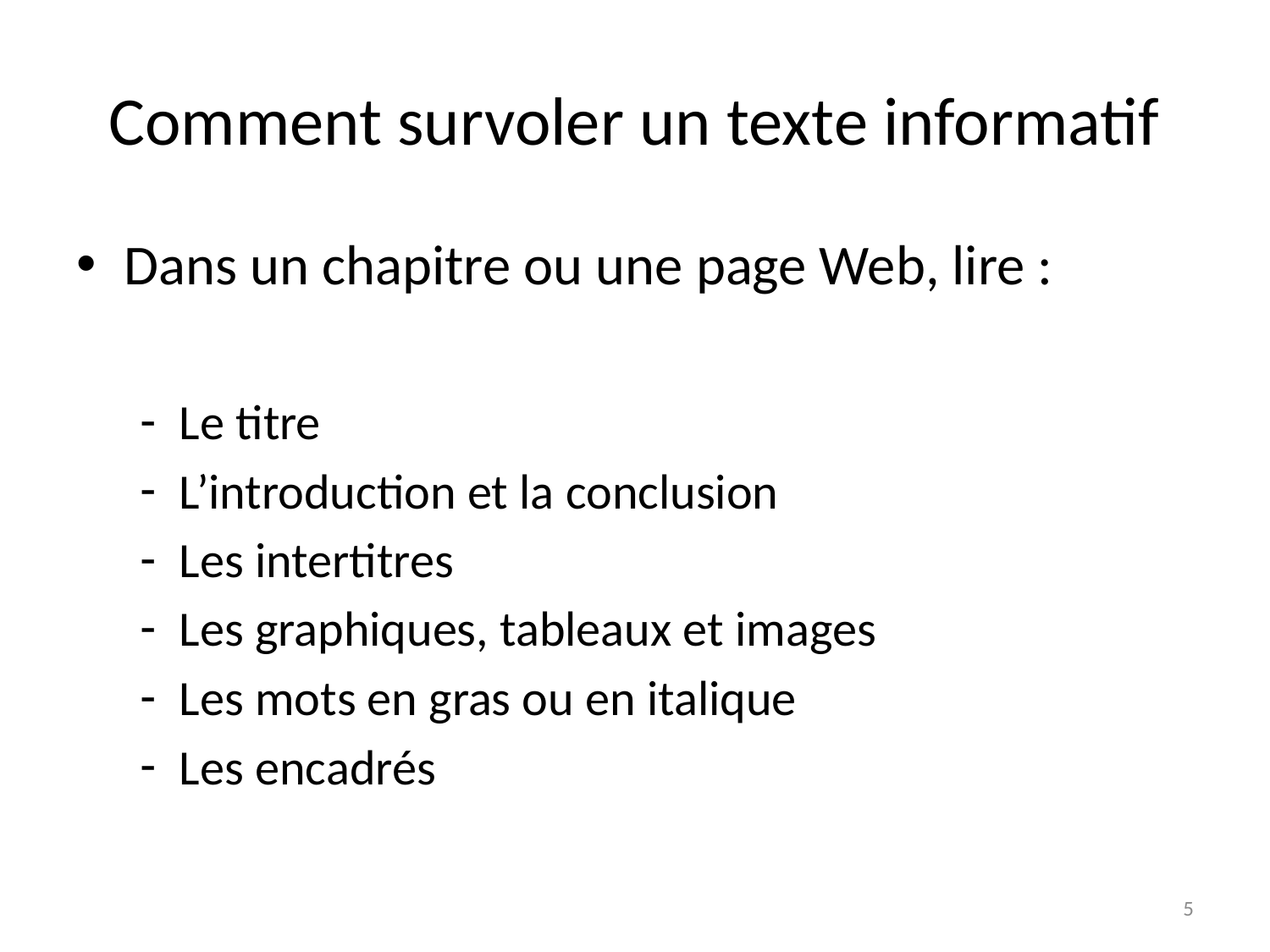

# Comment survoler un texte informatif
Dans un chapitre ou une page Web, lire :

Le titre
L’introduction et la conclusion
Les intertitres
Les graphiques, tableaux et images
Les mots en gras ou en italique
Les encadrés
5